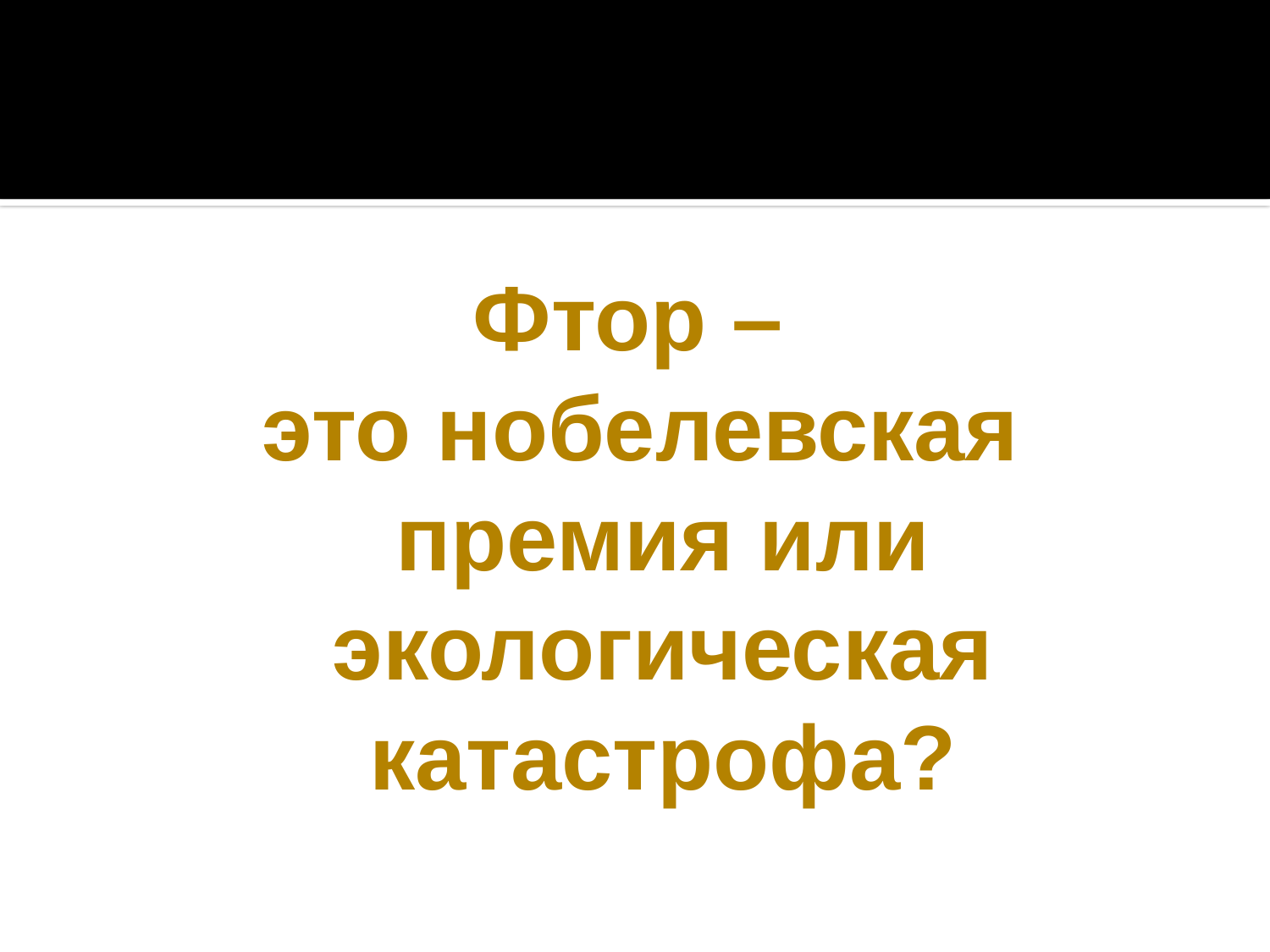

#
Фтор –
это нобелевская премия или экологическая катастрофа?